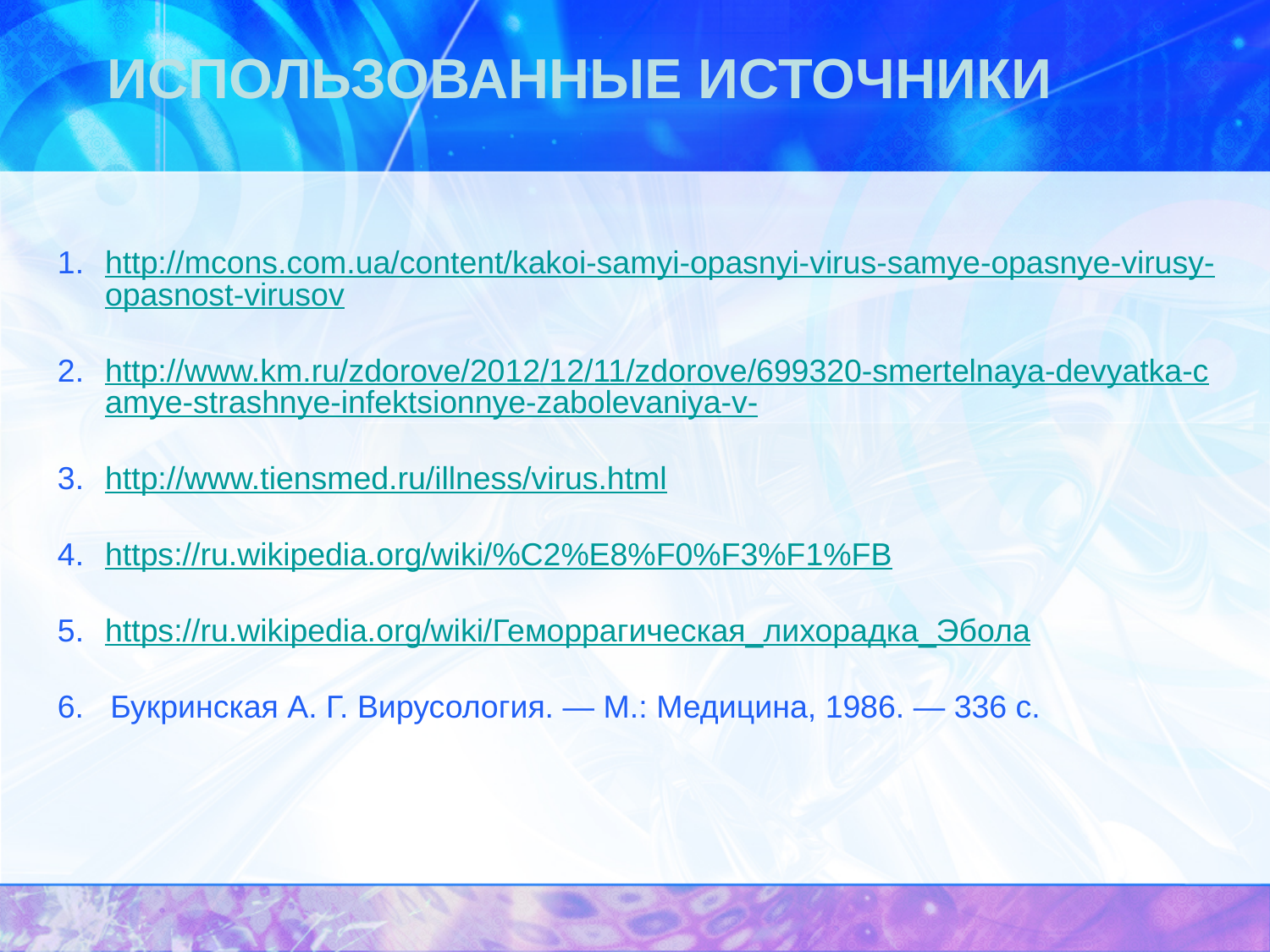

Использованные источники
http://mcons.com.ua/content/kakoi-samyi-opasnyi-virus-samye-opasnye-virusy-opasnost-virusov

http://www.km.ru/zdorove/2012/12/11/zdorove/699320-smertelnaya-devyatka-camye-strashnye-infektsionnye-zabolevaniya-v-

http://www.tiensmed.ru/illness/virus.html

https://ru.wikipedia.org/wiki/%C2%E8%F0%F3%F1%FB

https://ru.wikipedia.org/wiki/Геморрагическая_лихорадка_Эбола

6.   Букринская А. Г. Вирусология. — М.: Медицина, 1986. — 336 с.